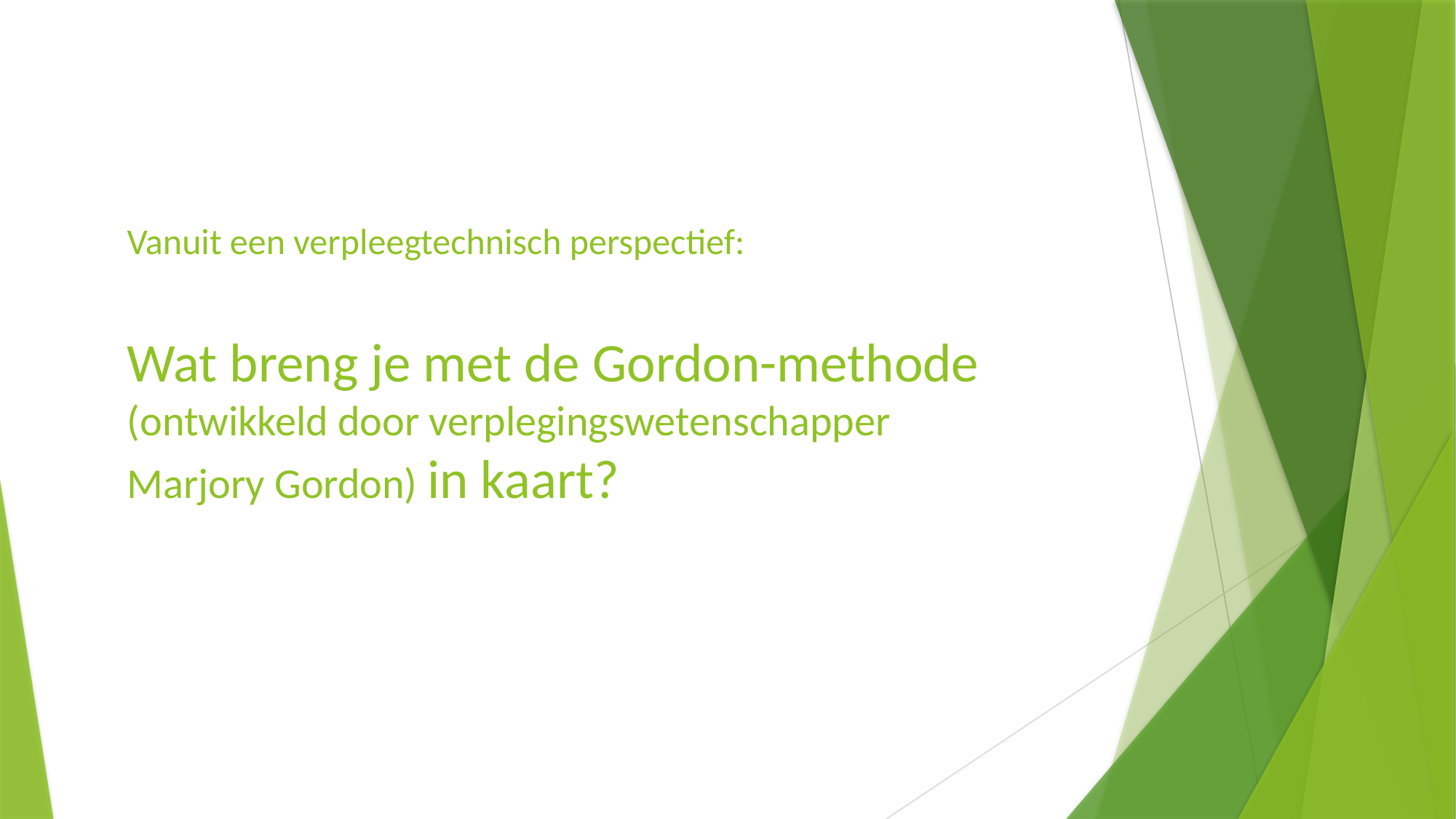

#
Vanuit een verpleegtechnisch perspectief:

Wat breng je met de Gordon-methode (ontwikkeld door verplegingswetenschapper Marjory Gordon) in kaart?